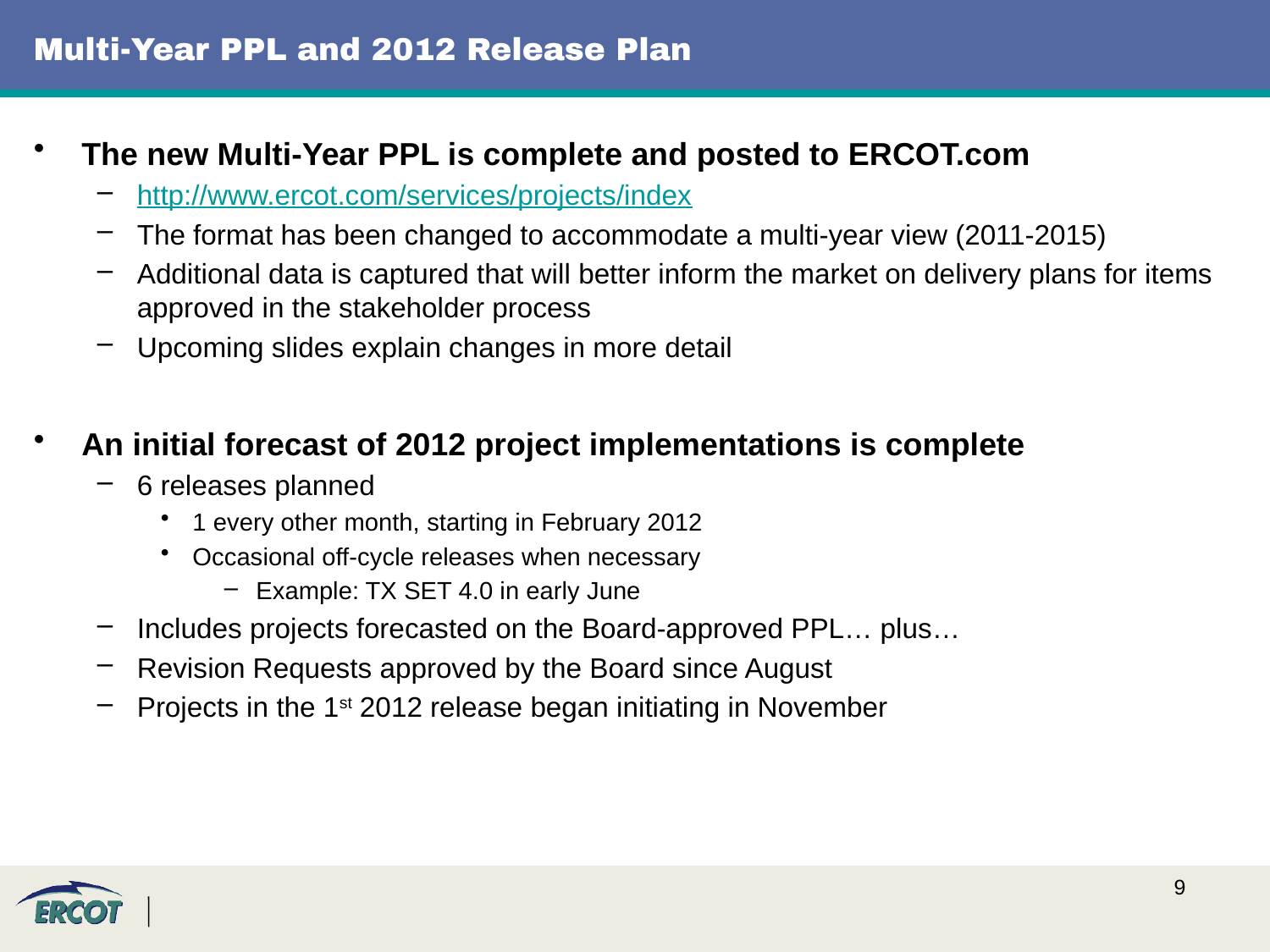

# Multi-Year PPL and 2012 Release Plan
The new Multi-Year PPL is complete and posted to ERCOT.com
http://www.ercot.com/services/projects/index
The format has been changed to accommodate a multi-year view (2011-2015)
Additional data is captured that will better inform the market on delivery plans for items approved in the stakeholder process
Upcoming slides explain changes in more detail

An initial forecast of 2012 project implementations is complete
6 releases planned
1 every other month, starting in February 2012
Occasional off-cycle releases when necessary
Example: TX SET 4.0 in early June
Includes projects forecasted on the Board-approved PPL… plus…
Revision Requests approved by the Board since August
Projects in the 1st 2012 release began initiating in November